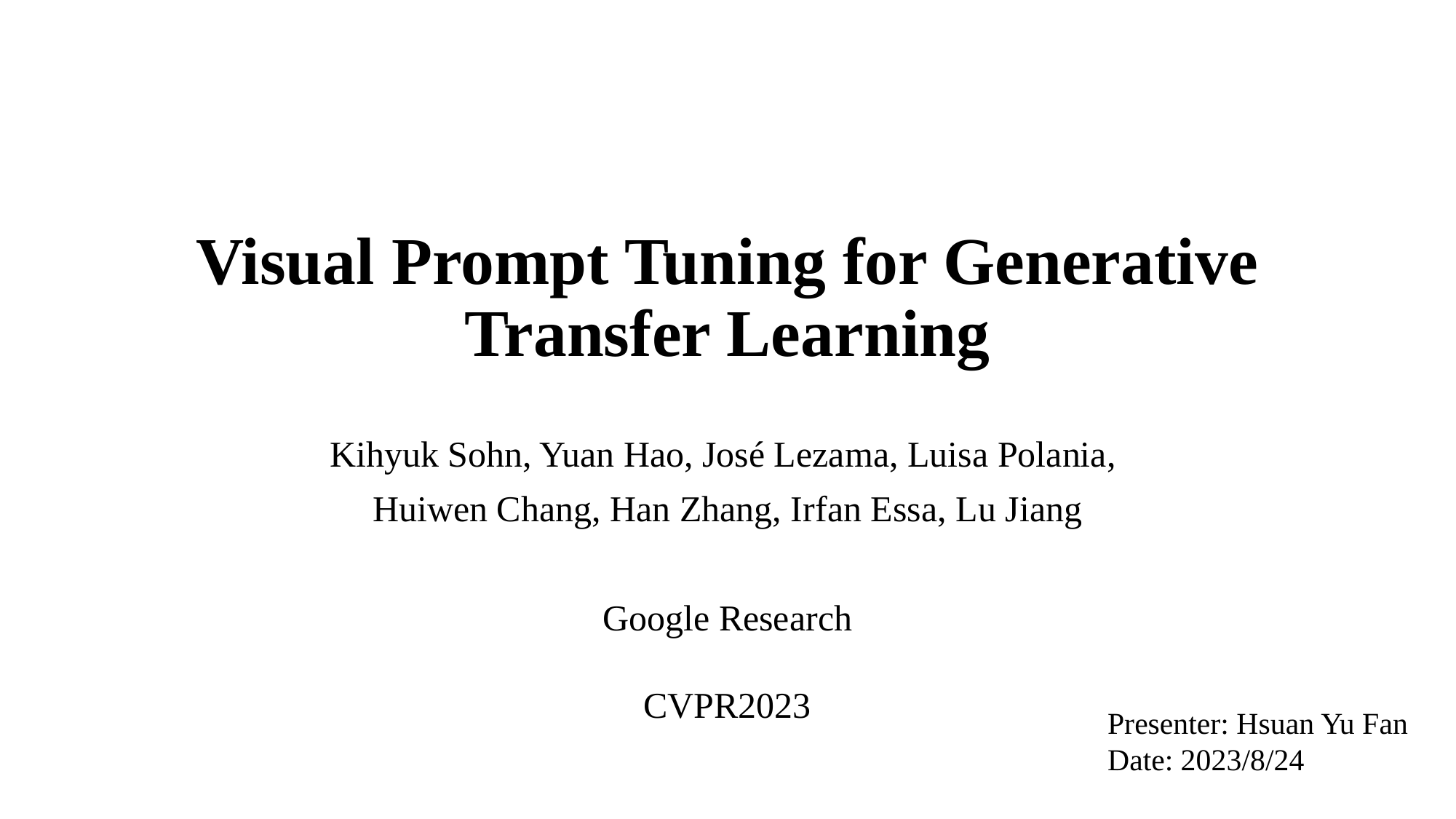

# Visual Prompt Tuning for Generative Transfer Learning
Kihyuk Sohn, Yuan Hao, José Lezama, Luisa Polania,
Huiwen Chang, Han Zhang, Irfan Essa, Lu Jiang

Google Research

CVPR2023

Presenter: Hsuan Yu Fan
Date: 2023/8/24